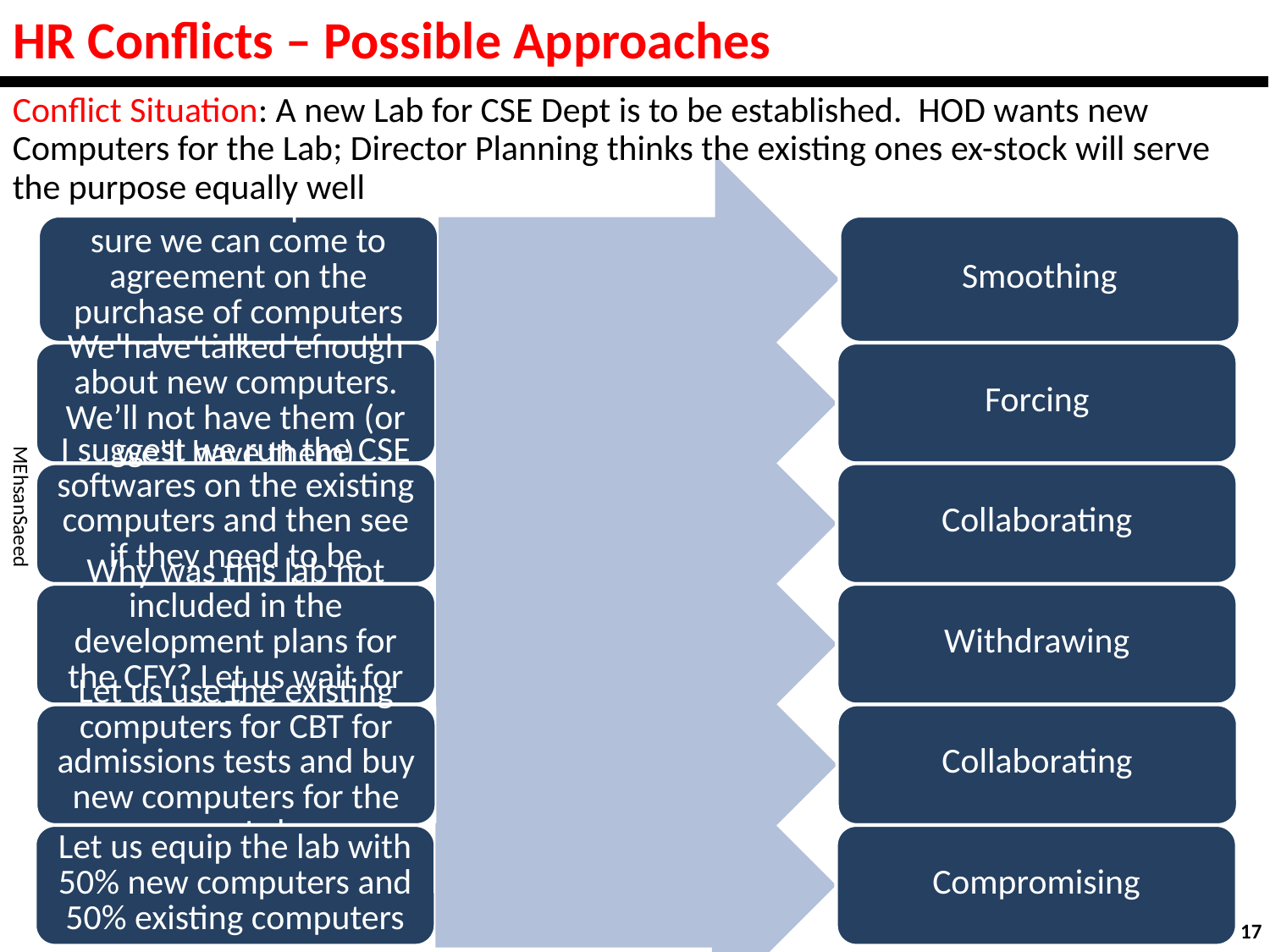

# HR Conflicts – Possible Approaches
Conflict Situation: A new Lab for CSE Dept is to be established.  HOD wants new Computers for the Lab; Director Planning thinks the existing ones ex-stock will serve the purpose equally well
Smoothing
Forcing
Collaborating
MEhsanSaeed
Withdrawing
Collaborating
Compromising
17